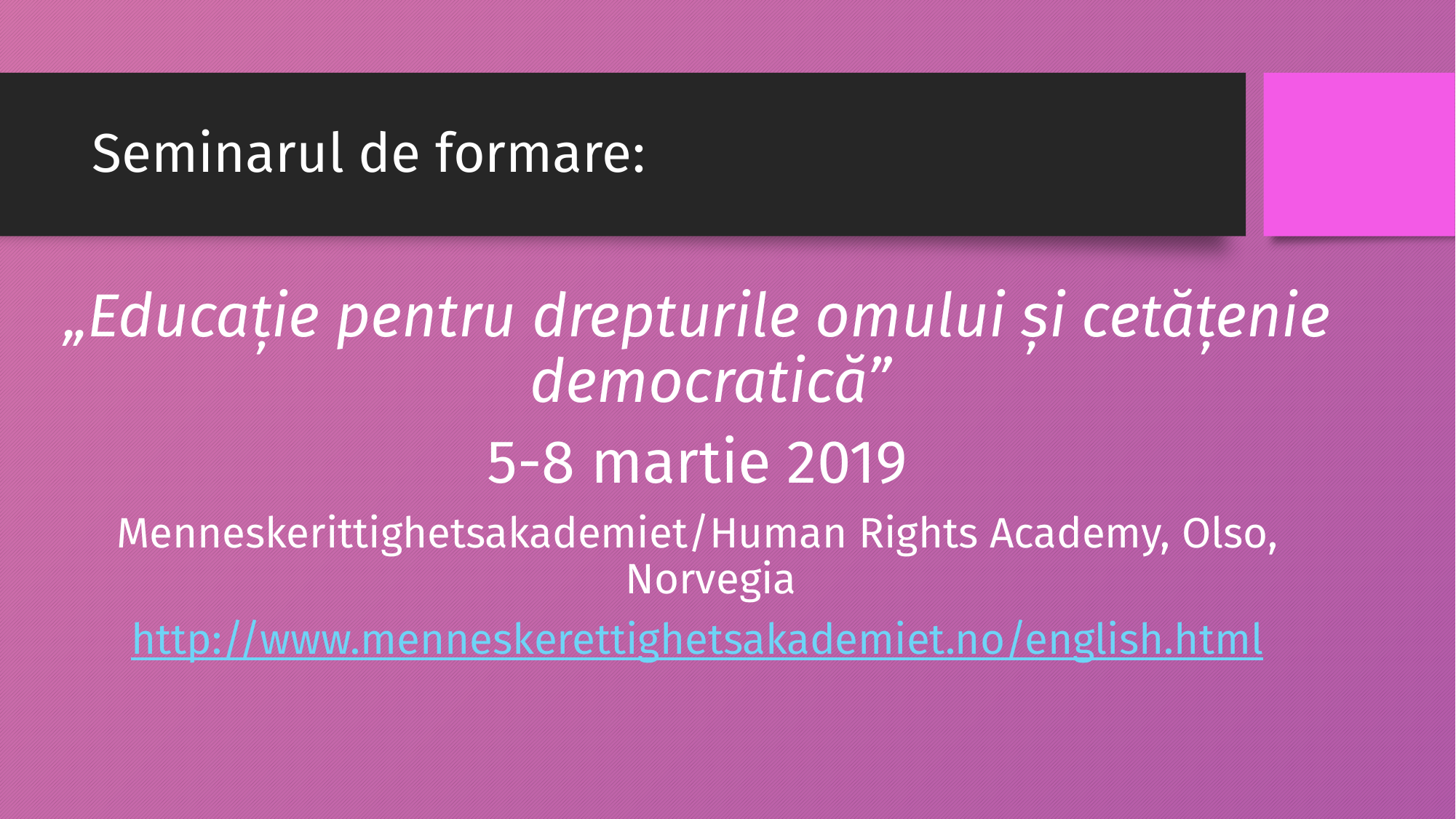

# Seminarul de formare:
„Educație pentru drepturile omului și cetățenie democratică”
5-8 martie 2019
Menneskerittighetsakademiet/Human Rights Academy, Olso, Norvegia
http://www.menneskerettighetsakademiet.no/english.html